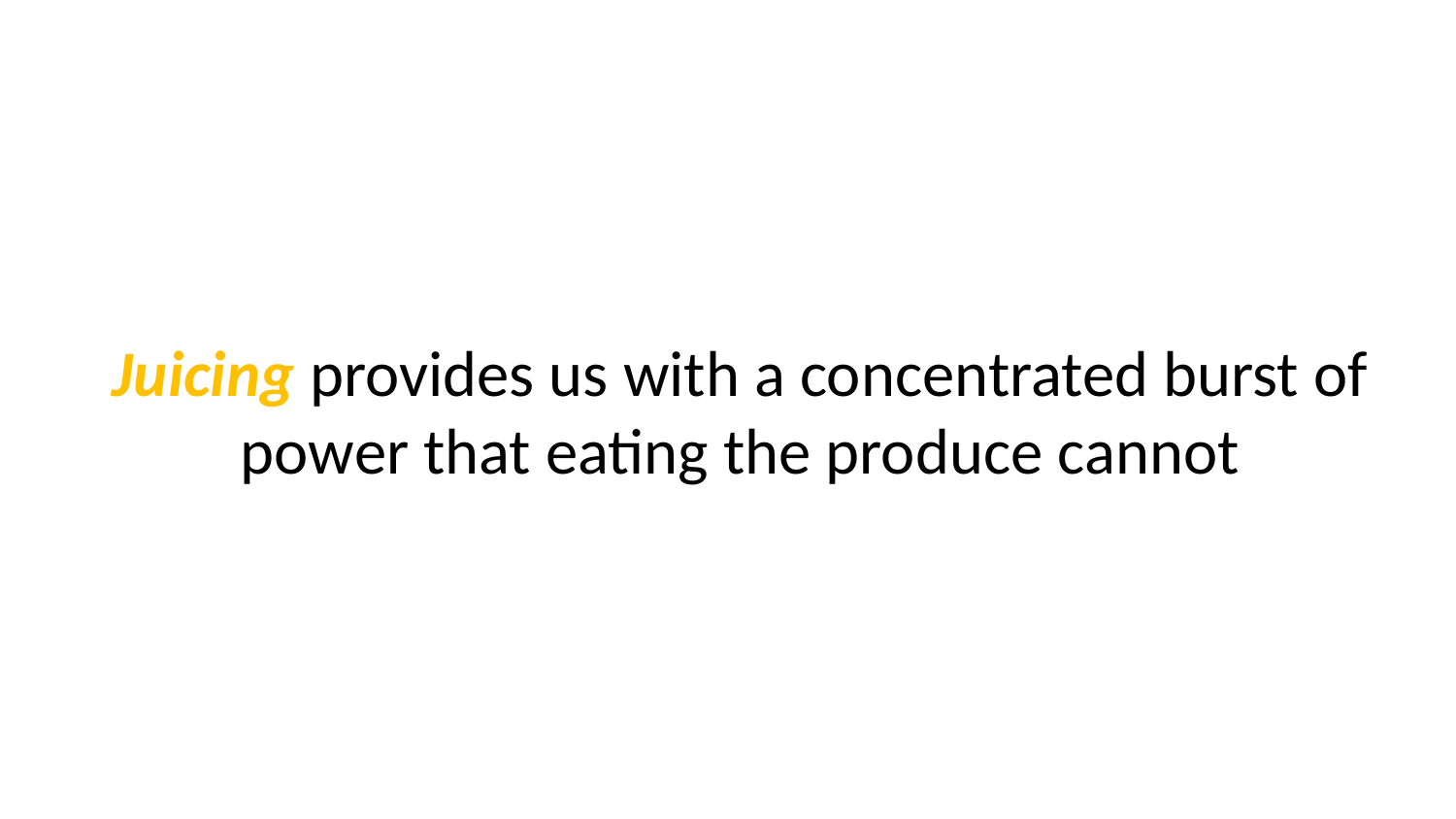

Juicing provides us with a concentrated burst of power that eating the produce cannot